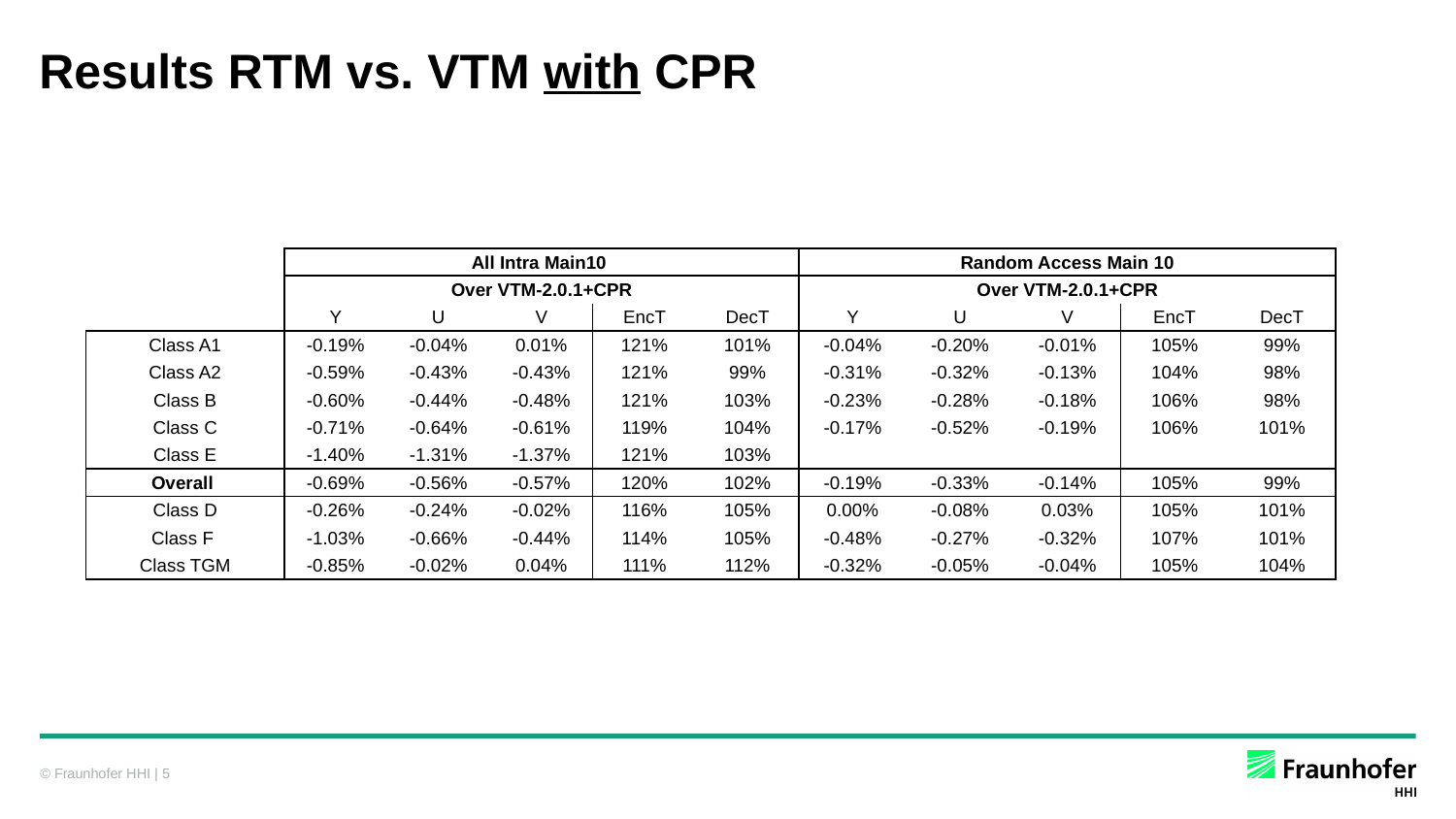

# Results RTM vs. VTM with CPR
|  | All Intra Main10 |  |  |  |  |
| --- | --- | --- | --- | --- | --- |
|  | Over VTM-2.0.1+CPR |  |  |  |  |
|  | Y | U | V | EncT | DecT |
| Class A1 | -0.19% | -0.04% | 0.01% | 121% | 101% |
| Class A2 | -0.59% | -0.43% | -0.43% | 121% | 99% |
| Class B | -0.60% | -0.44% | -0.48% | 121% | 103% |
| Class C | -0.71% | -0.64% | -0.61% | 119% | 104% |
| Class E | -1.40% | -1.31% | -1.37% | 121% | 103% |
| Overall | -0.69% | -0.56% | -0.57% | 120% | 102% |
| Class D | -0.26% | -0.24% | -0.02% | 116% | 105% |
| Class F | -1.03% | -0.66% | -0.44% | 114% | 105% |
| Class TGM | -0.85% | -0.02% | 0.04% | 111% | 112% |
| Random Access Main 10 |  |  |  |  |
| --- | --- | --- | --- | --- |
| Over VTM-2.0.1+CPR |  |  |  |  |
| Y | U | V | EncT | DecT |
| -0.04% | -0.20% | -0.01% | 105% | 99% |
| -0.31% | -0.32% | -0.13% | 104% | 98% |
| -0.23% | -0.28% | -0.18% | 106% | 98% |
| -0.17% | -0.52% | -0.19% | 106% | 101% |
|  |  |  |  |  |
| -0.19% | -0.33% | -0.14% | 105% | 99% |
| 0.00% | -0.08% | 0.03% | 105% | 101% |
| -0.48% | -0.27% | -0.32% | 107% | 101% |
| -0.32% | -0.05% | -0.04% | 105% | 104% |